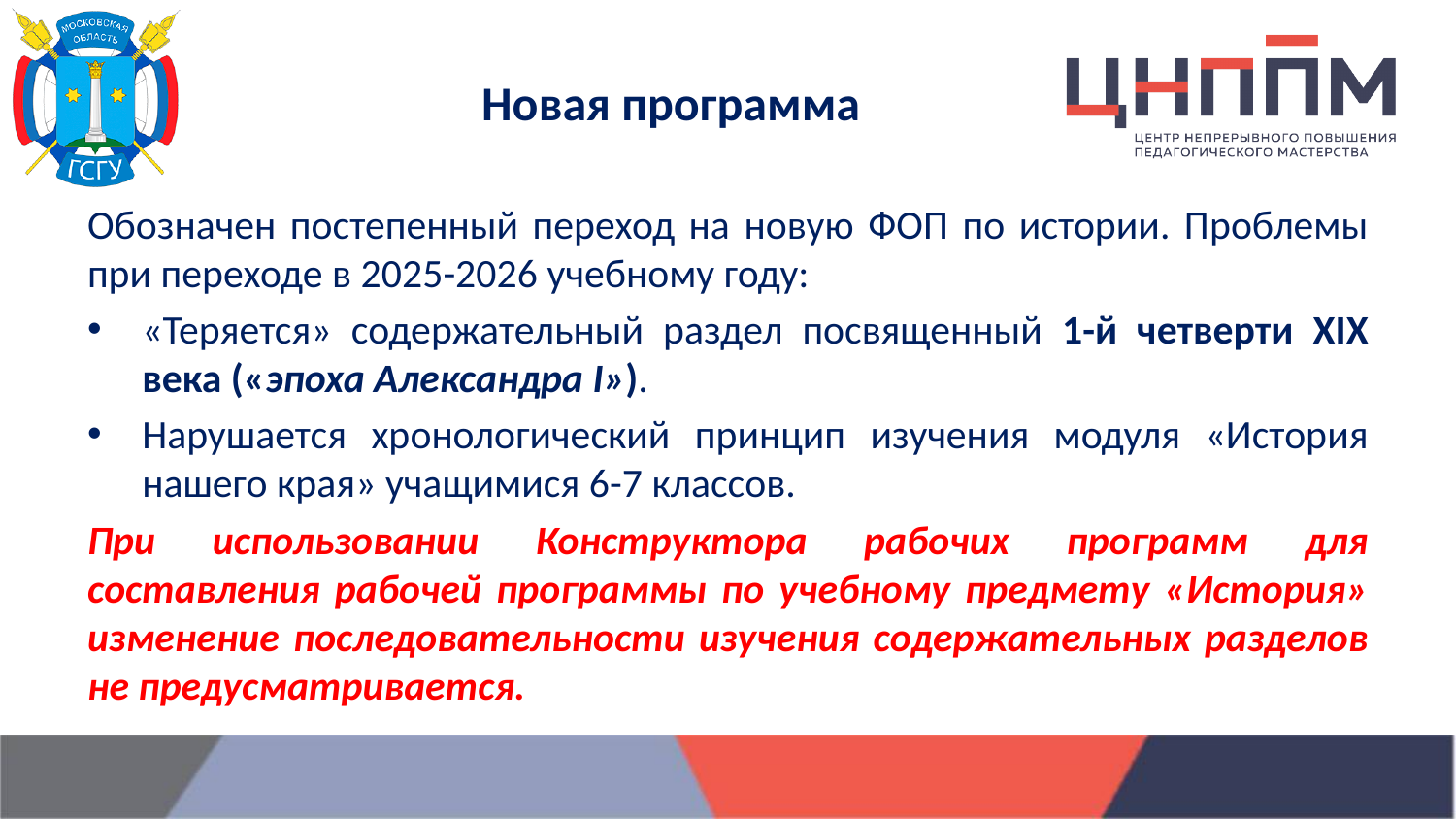

# Новая программа
Обозначен постепенный переход на новую ФОП по истории. Проблемы при переходе в 2025-2026 учебному году:
«Теряется» содержательный раздел посвященный 1-й четверти XIX века («эпоха Александра I»).
Нарушается хронологический принцип изучения модуля «История нашего края» учащимися 6-7 классов.
При использовании Конструктора рабочих программ для составления рабочей программы по учебному предмету «История» изменение последовательности изучения содержательных разделов не предусматривается.